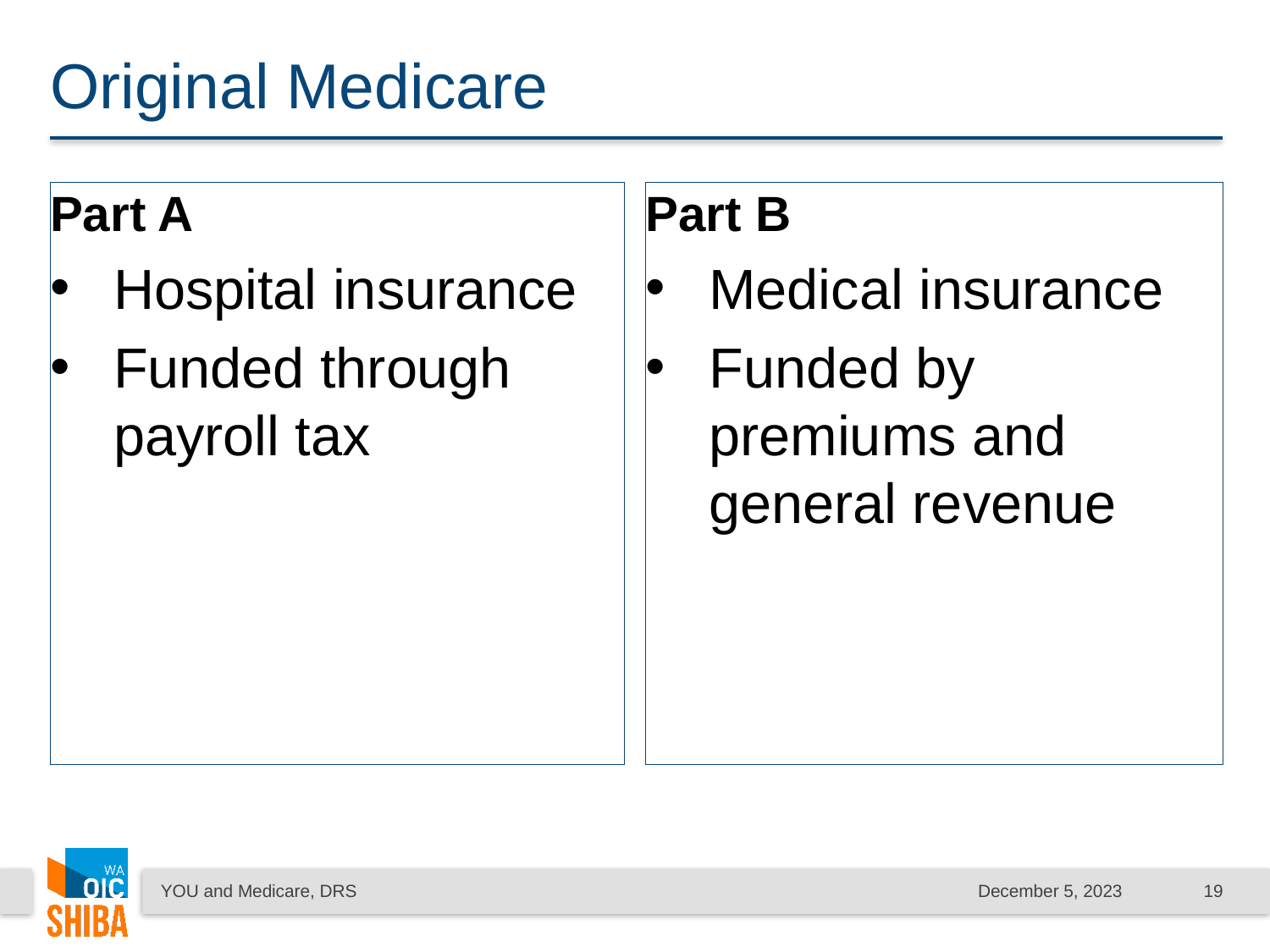

# Original Medicare
Part A
Hospital insurance
Funded through payroll tax

Part B
Medical insurance
Funded by premiums and general revenue

YOU and Medicare, DRS
December 5, 2023
19